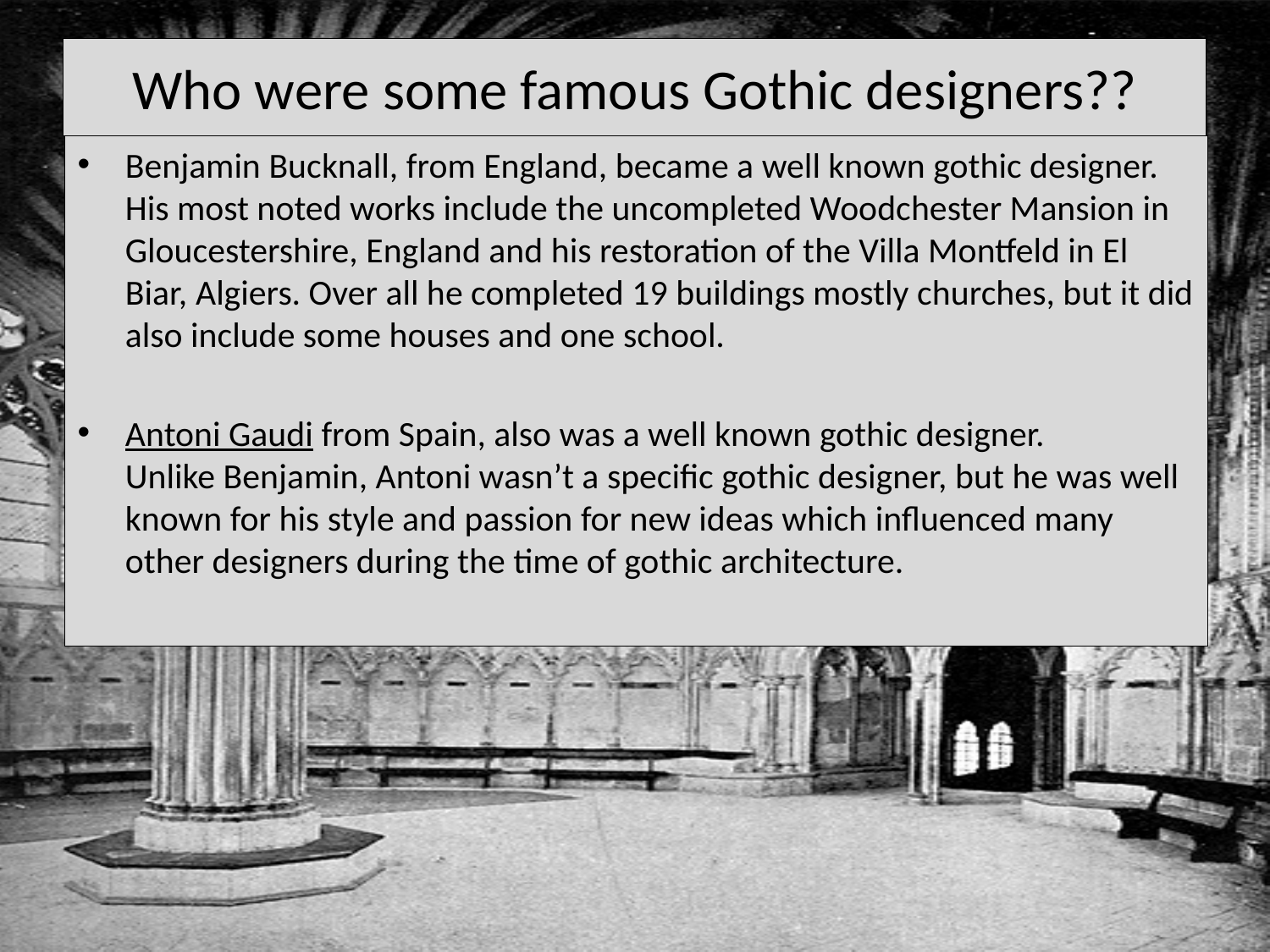

#
Who were some famous Gothic designers??
Benjamin Bucknall, from England, became a well known gothic designer. His most noted works include the uncompleted Woodchester Mansion in Gloucestershire, England and his restoration of the Villa Montfeld in El Biar, Algiers. Over all he completed 19 buildings mostly churches, but it did also include some houses and one school.

Antoni Gaudi from Spain, also was a well known gothic designer.
Unlike Benjamin, Antoni wasn’t a specific gothic designer, but he was well known for his style and passion for new ideas which influenced many other designers during the time of gothic architecture.